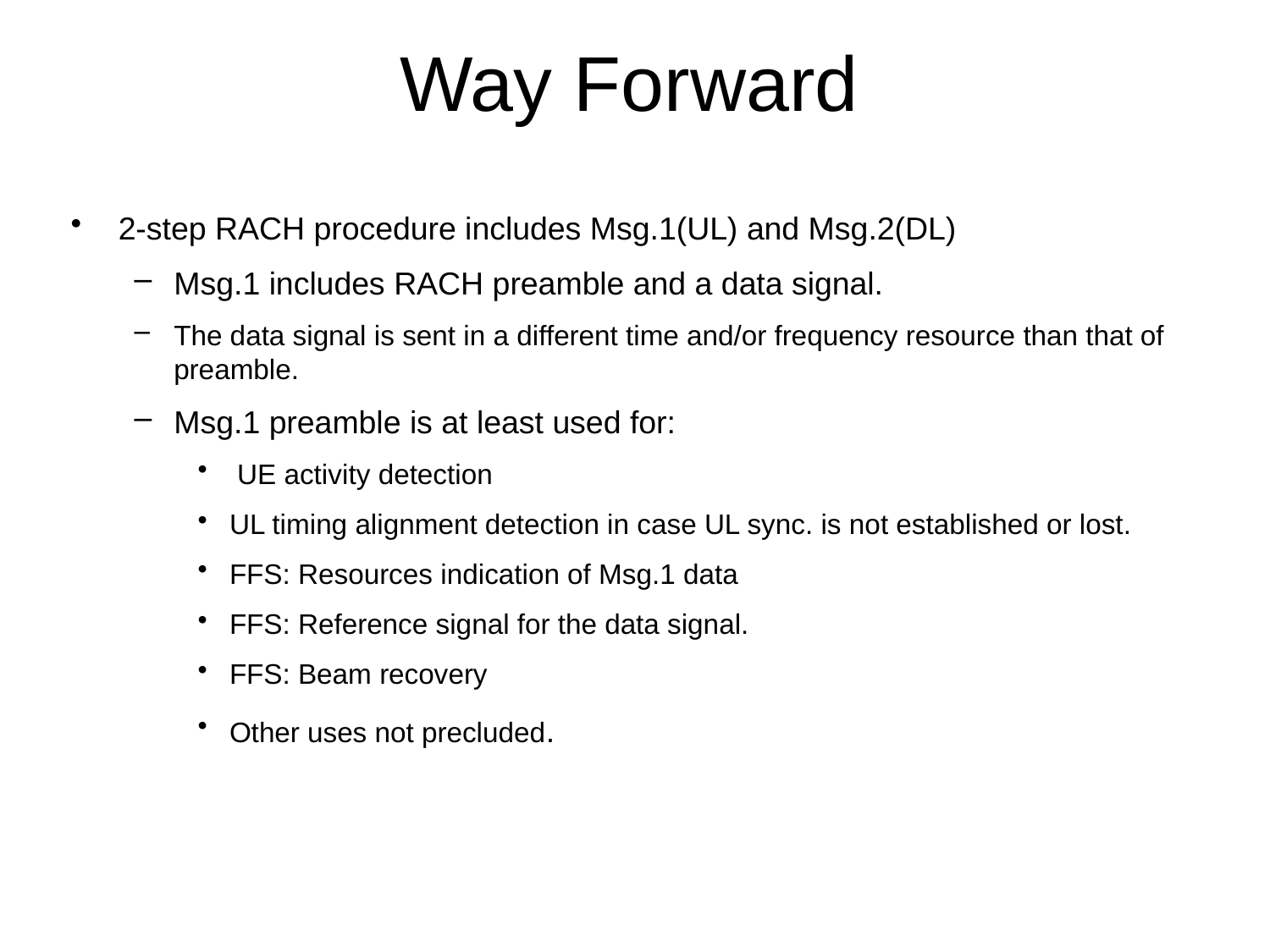

# Way Forward
2-step RACH procedure includes Msg.1(UL) and Msg.2(DL)
Msg.1 includes RACH preamble and a data signal.
The data signal is sent in a different time and/or frequency resource than that of preamble.
Msg.1 preamble is at least used for:
 UE activity detection
UL timing alignment detection in case UL sync. is not established or lost.
FFS: Resources indication of Msg.1 data
FFS: Reference signal for the data signal.
FFS: Beam recovery
Other uses not precluded.